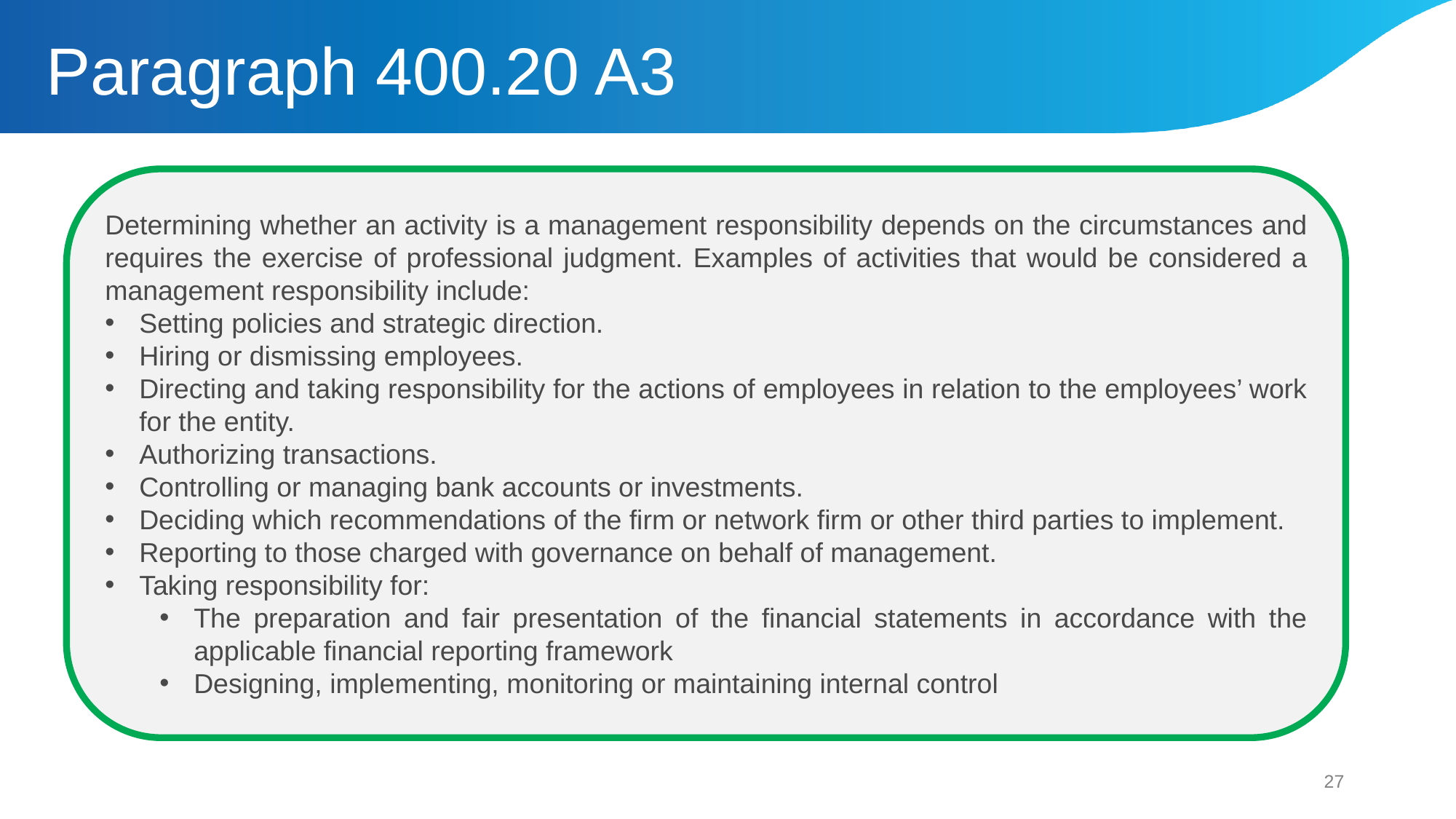

# Paragraph 400.20 A3
Determining whether an activity is a management responsibility depends on the circumstances and requires the exercise of professional judgment. Examples of activities that would be considered a management responsibility include:
Setting policies and strategic direction.
Hiring or dismissing employees.
Directing and taking responsibility for the actions of employees in relation to the employees’ work for the entity.
Authorizing transactions.
Controlling or managing bank accounts or investments.
Deciding which recommendations of the firm or network firm or other third parties to implement.
Reporting to those charged with governance on behalf of management.
Taking responsibility for:
The preparation and fair presentation of the financial statements in accordance with the applicable financial reporting framework
Designing, implementing, monitoring or maintaining internal control
27